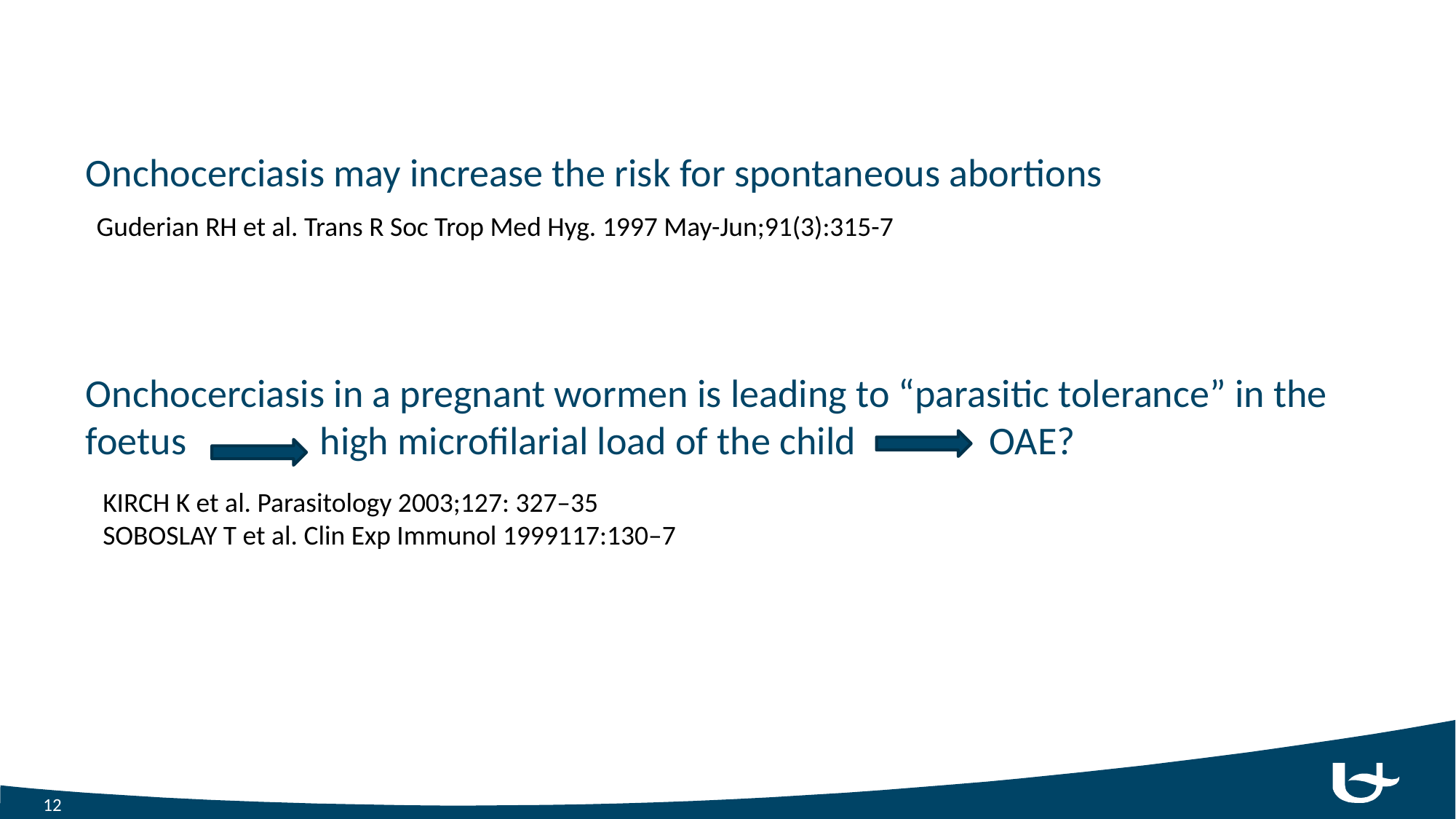

#
Onchocerciasis may increase the risk for spontaneous abortions

Onchocerciasis in a pregnant wormen is leading to “parasitic tolerance” in the foetus               high microfilarial load of the child               OAE?
Guderian RH et al. Trans R Soc Trop Med Hyg. 1997 May-Jun;91(3):315-7

 KIRCH K et al. Parasitology 2003;127: 327–35
 SOBOSLAY T et al. Clin Exp Immunol 1999117:130–7
12